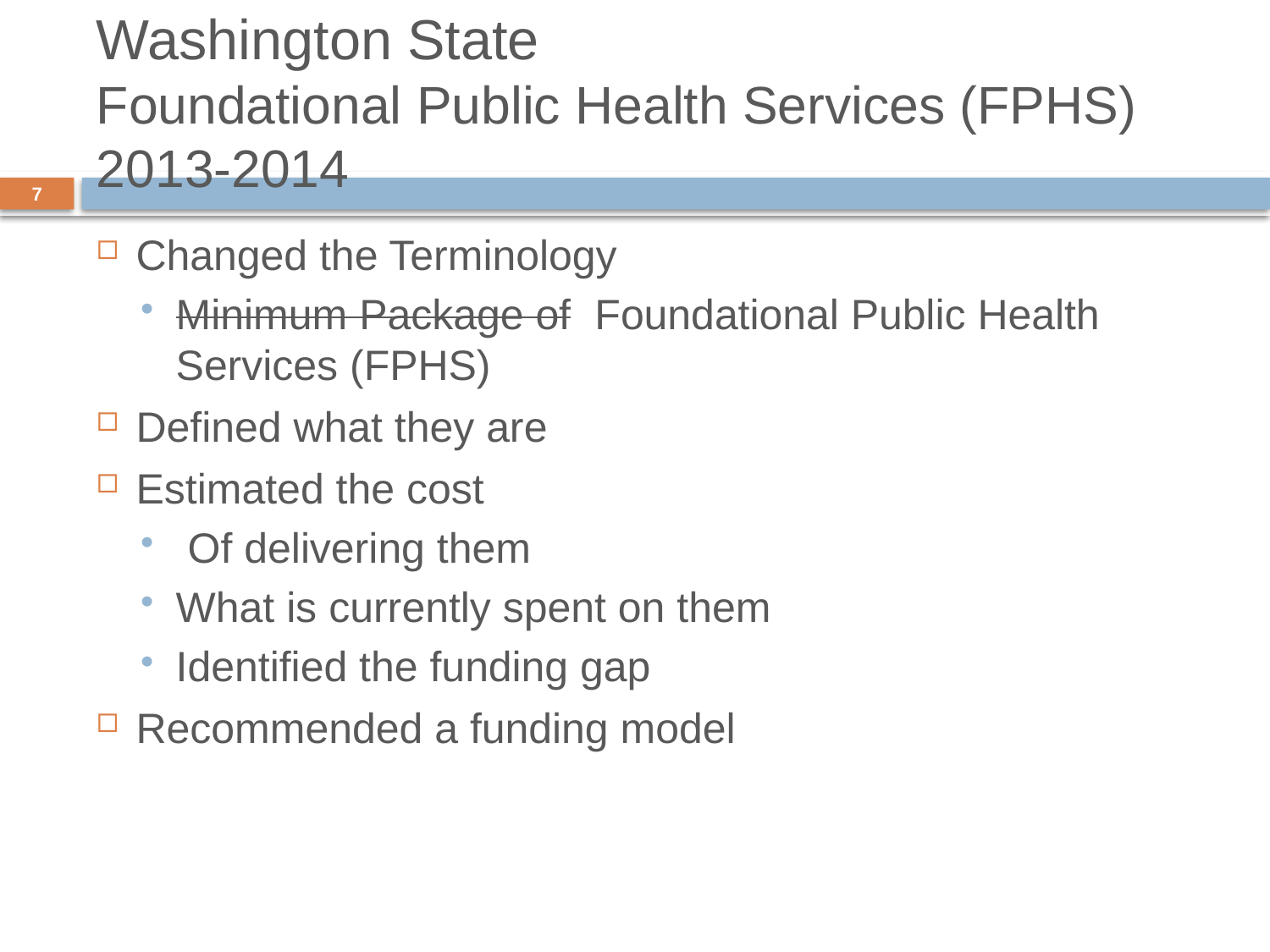

# Washington State Foundational Public Health Services (FPHS) 2013-2014
7
Changed the Terminology
Minimum Package of  Foundational Public Health Services (FPHS)
Defined what they are
Estimated the cost
 Of delivering them
What is currently spent on them
Identified the funding gap
Recommended a funding model